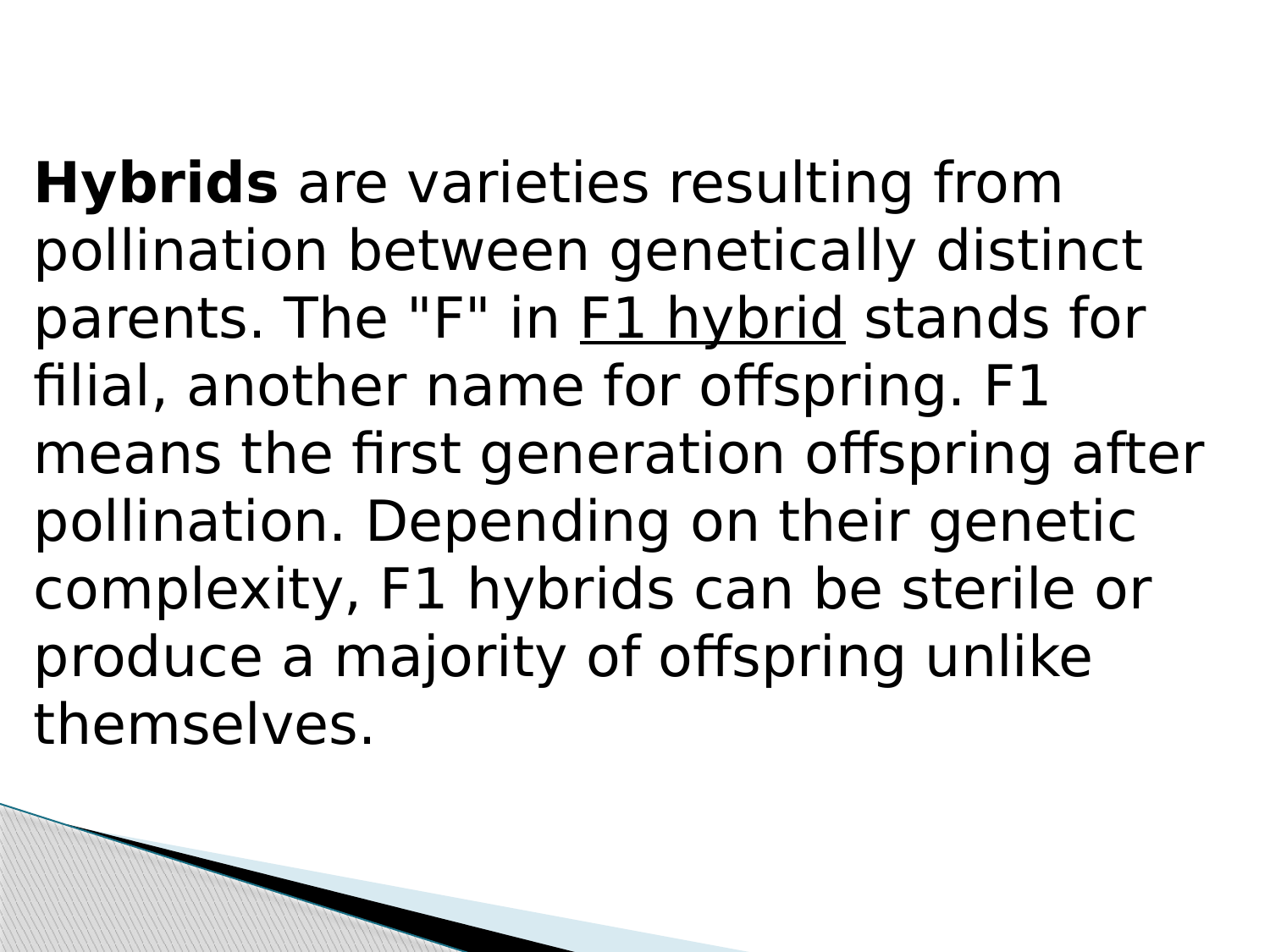

Hybrids are varieties resulting from pollination between genetically distinct parents. The "F" in F1 hybrid stands for filial, another name for offspring. F1 means the first generation offspring after pollination. Depending on their genetic complexity, F1 hybrids can be sterile or produce a majority of offspring unlike themselves.